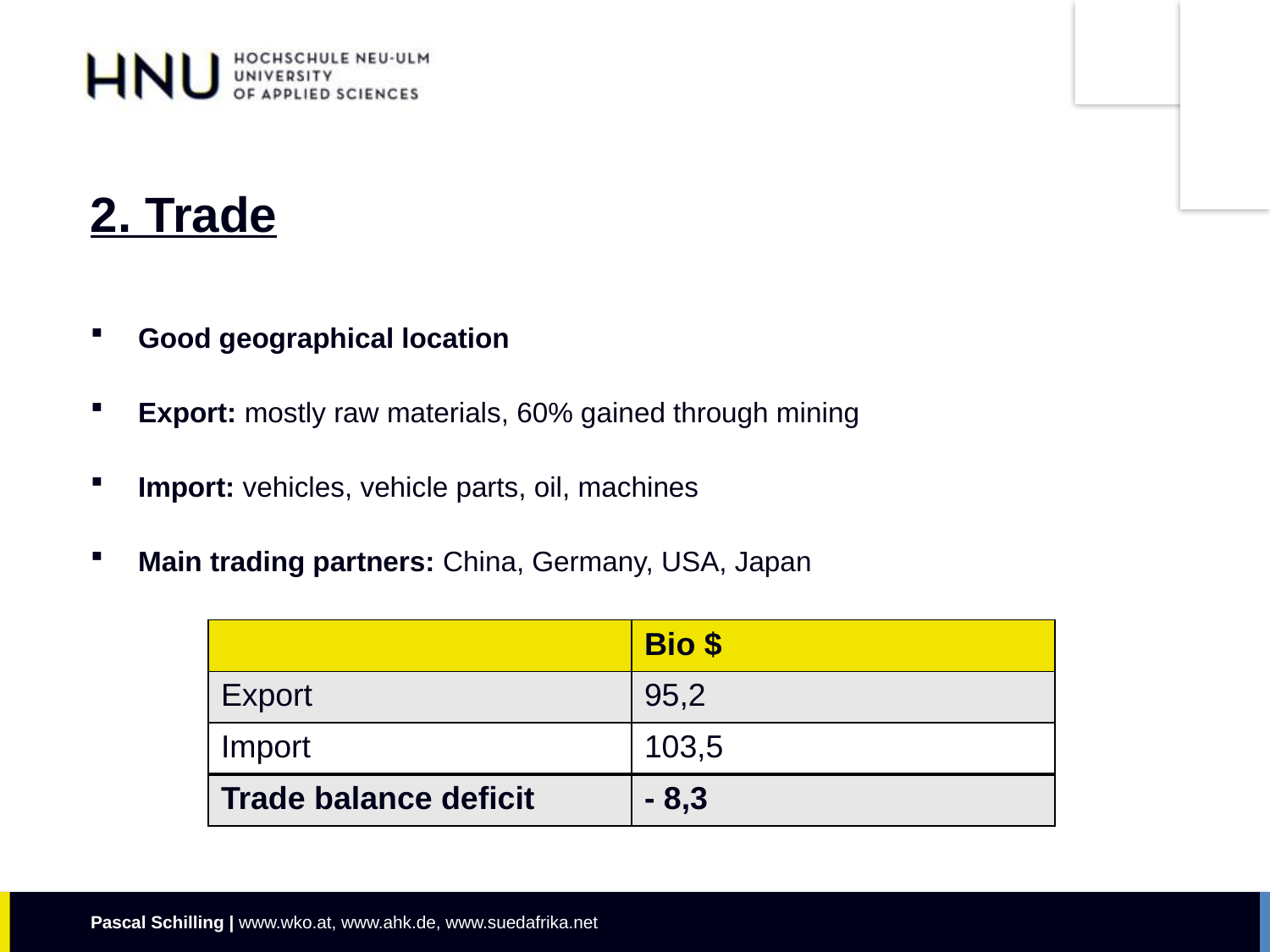

# 2. Trade

Good geographical location
Export: mostly raw materials, 60% gained through mining
Import: vehicles, vehicle parts, oil, machines
Main trading partners: China, Germany, USA, Japan
|  | Bio $ |
| --- | --- |
| Export | 95,2 |
| Import | 103,5 |
| Trade balance deficit | - 8,3 |
Pascal Schilling | www.wko.at, www.ahk.de, www.suedafrika.net